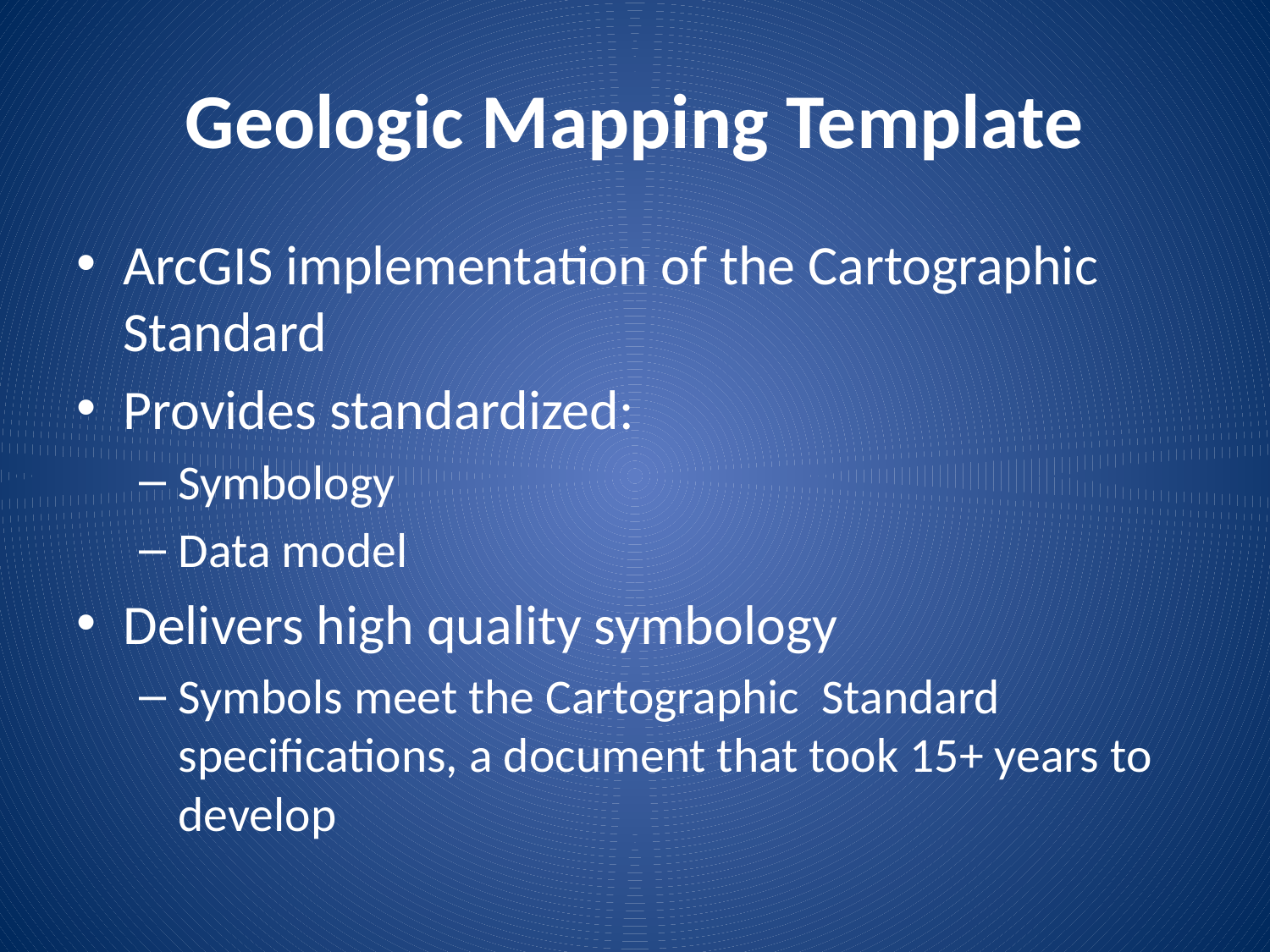

# Geologic Mapping Template
ArcGIS implementation of the Cartographic Standard
Provides standardized:
Symbology
Data model
Delivers high quality symbology
Symbols meet the Cartographic  Standard  specifications, a document that took 15+ years to develop